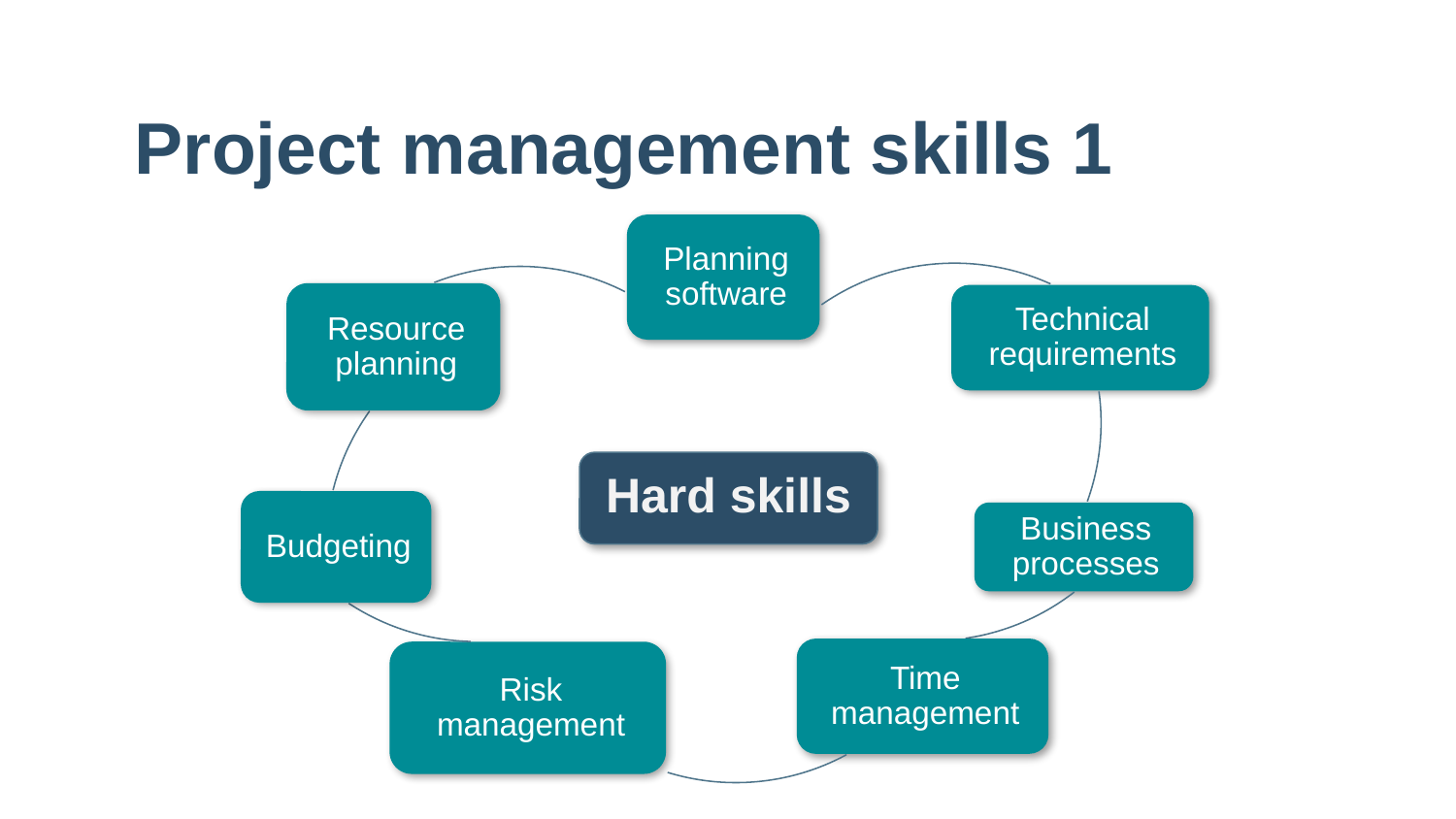

# Project management skills 1
Planning software
Technical requirements
Business processes
Time management
Risk management
Budgeting
Resource planning
Hard skills